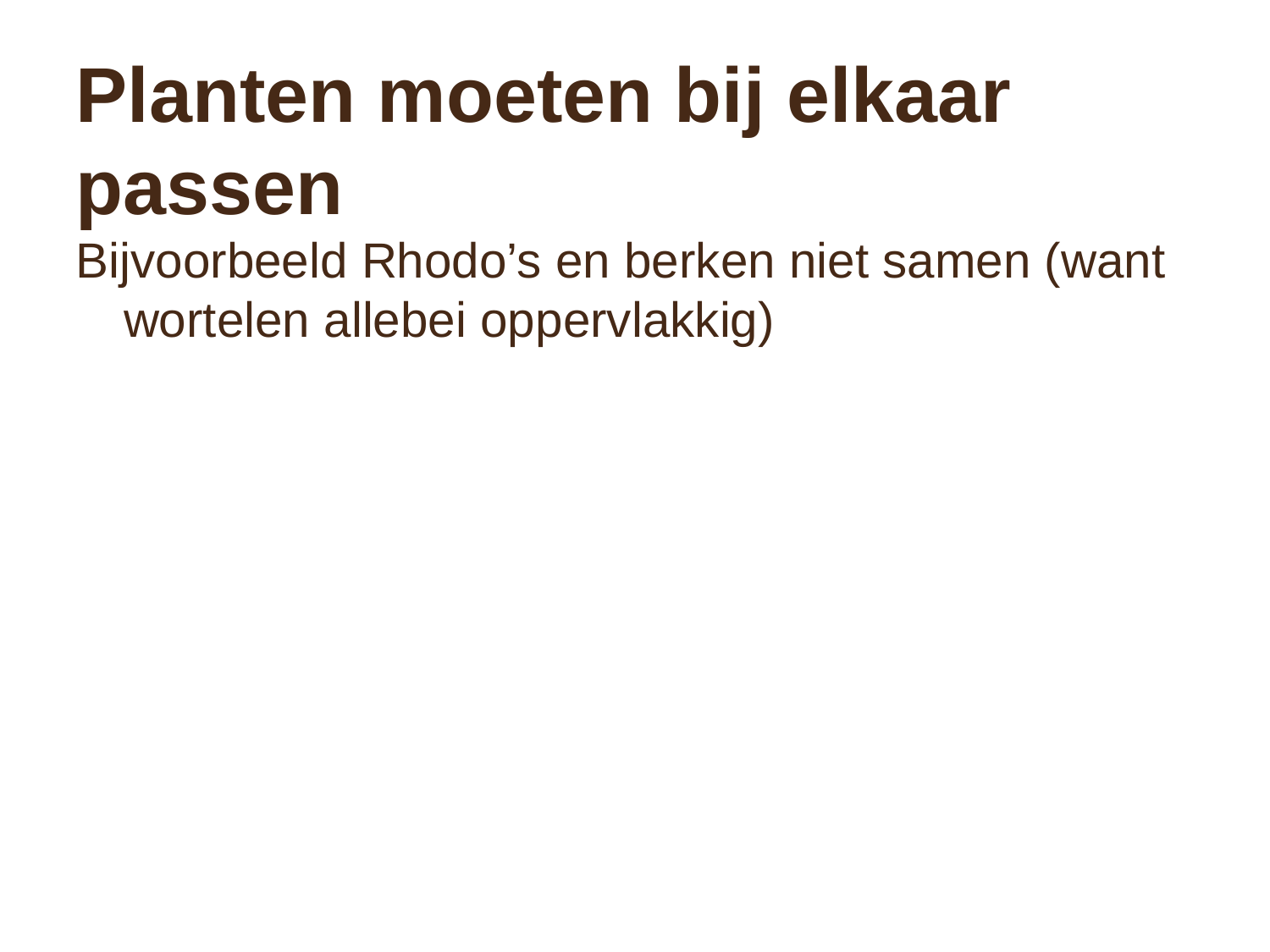

# Planten moeten bij elkaar passen
Bijvoorbeeld Rhodo’s en berken niet samen (want wortelen allebei oppervlakkig)